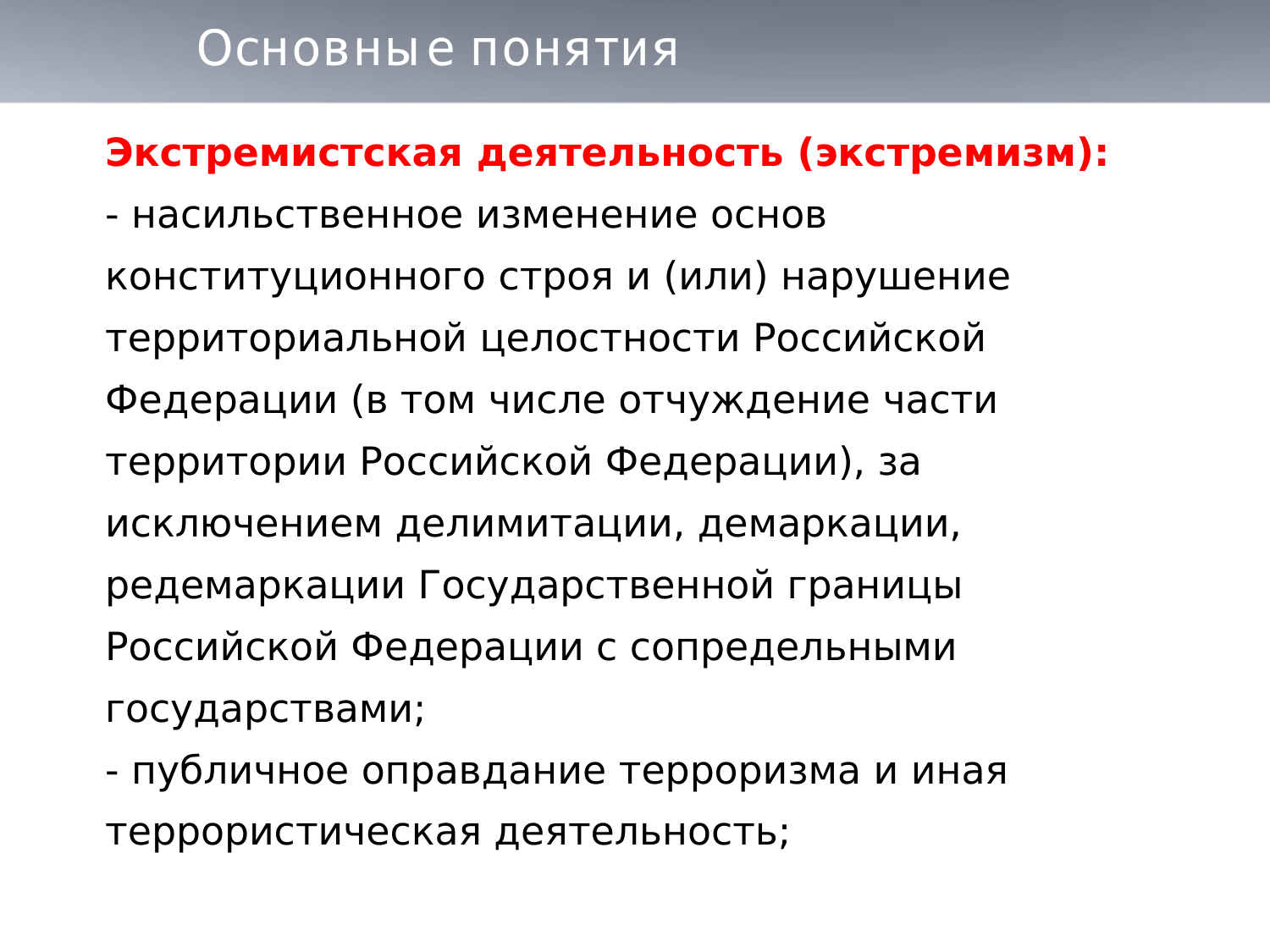

# Основные понятия
Экстремистская деятельность (экстремизм):
- насильственное изменение основ конституционного строя и (или) нарушение территориальной целостности Российской Федерации (в том числе отчуждение части территории Российской Федерации), за исключением делимитации, демаркации, редемаркации Государственной границы Российской Федерации с сопредельными государствами;
- публичное оправдание терроризма и иная террористическая деятельность;